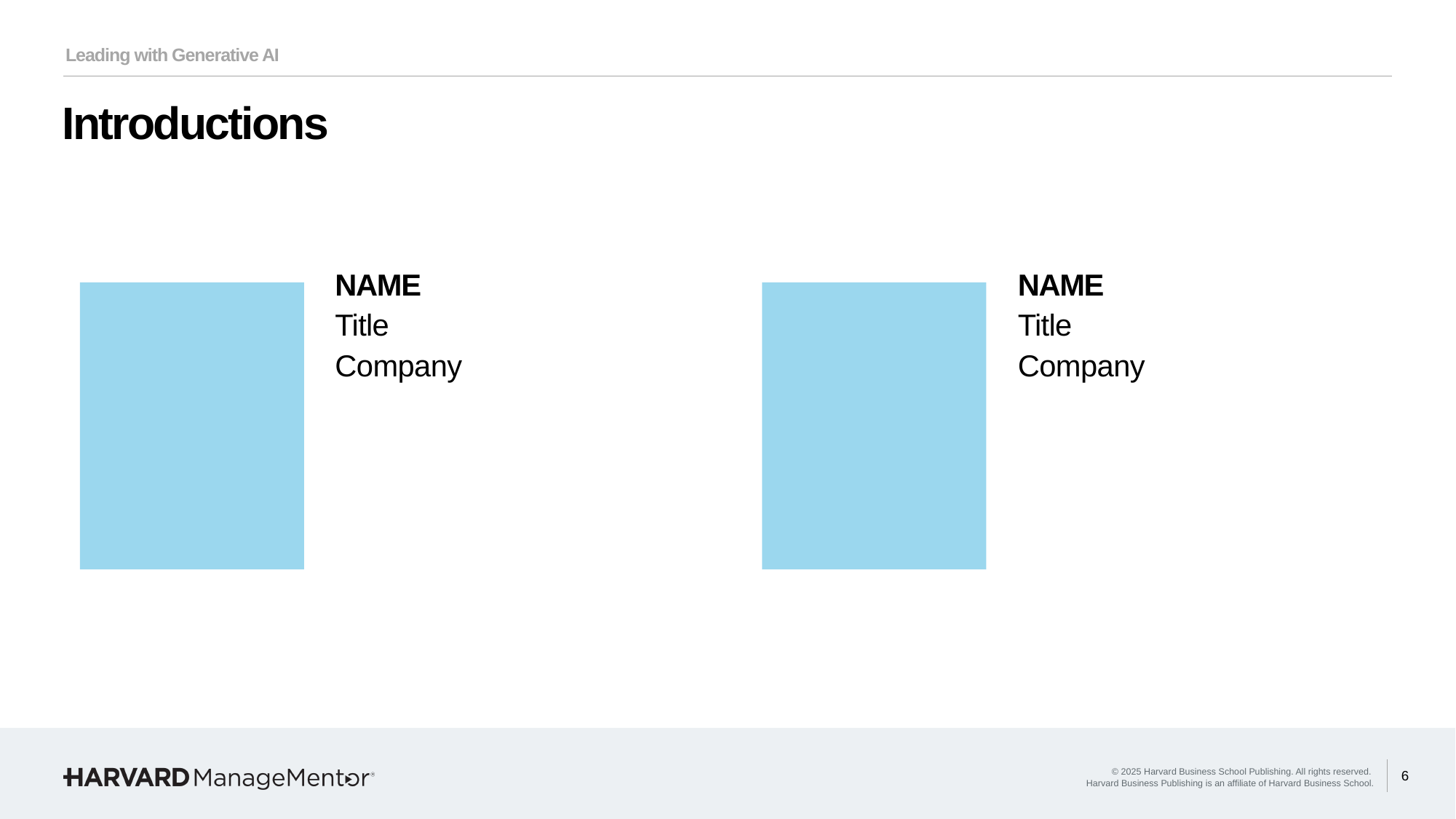

# Introductions
NAME
Title
Company
NAME
Title
Company